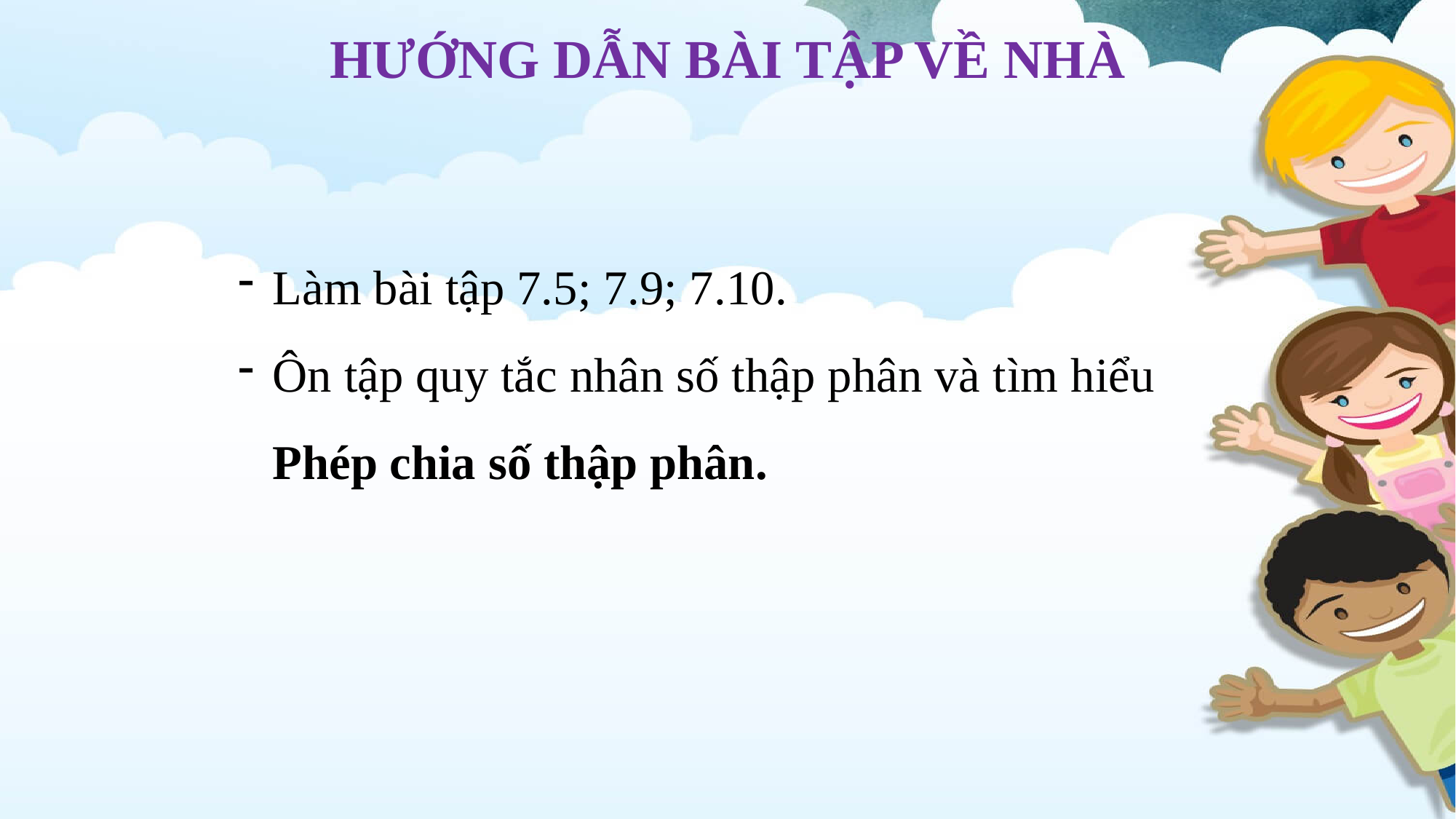

HƯỚNG DẪN BÀI TẬP VỀ NHÀ
Làm bài tập 7.5; 7.9; 7.10.
Ôn tập quy tắc nhân số thập phân và tìm hiểu Phép chia số thập phân.